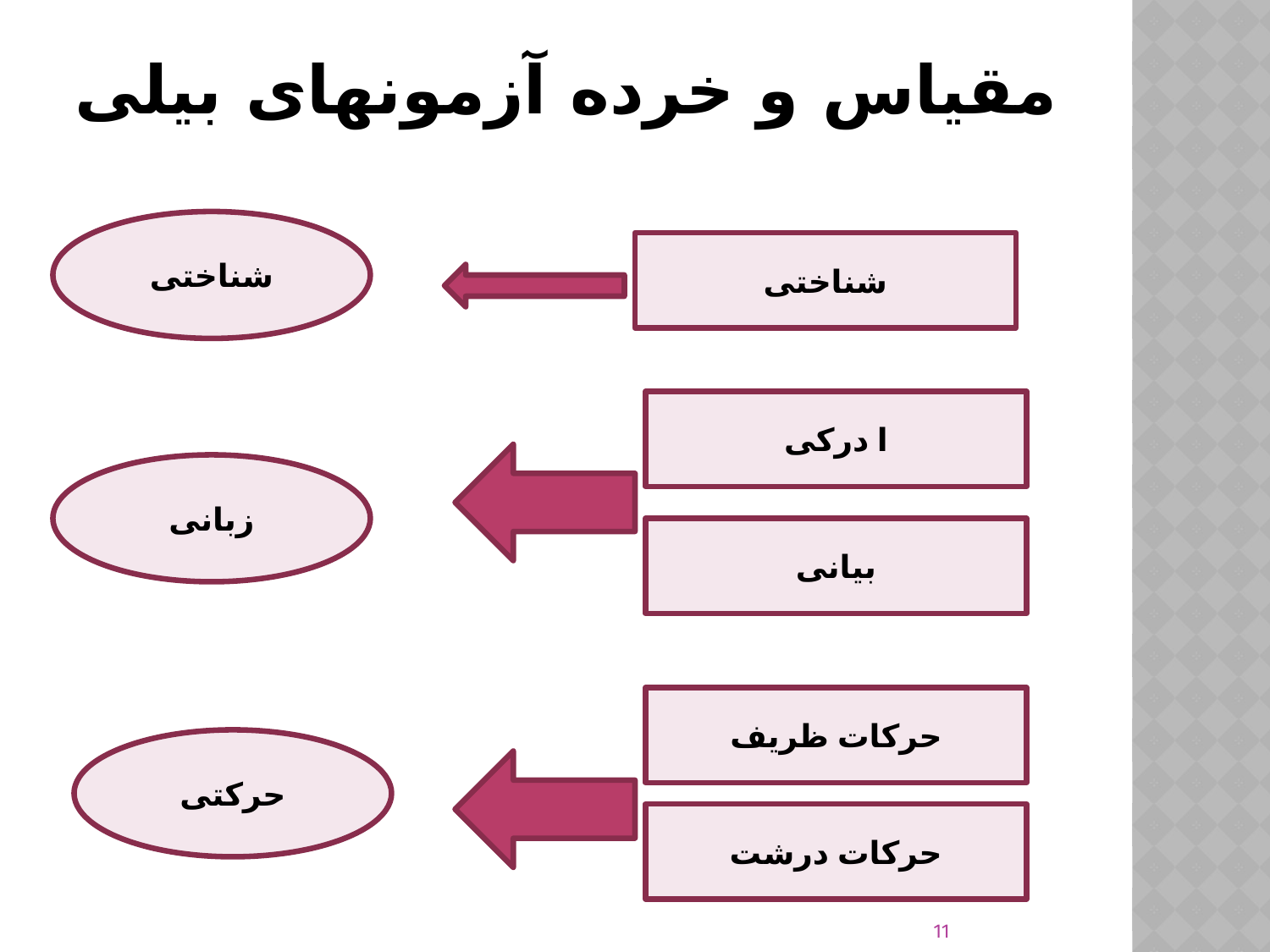

# مقیاس و خرده آزمونهای بیلی
شناختی
شناختی

ا درکی

زبانی
بیانی
حرکات ظریف
حرکتی

حرکات درشت
11